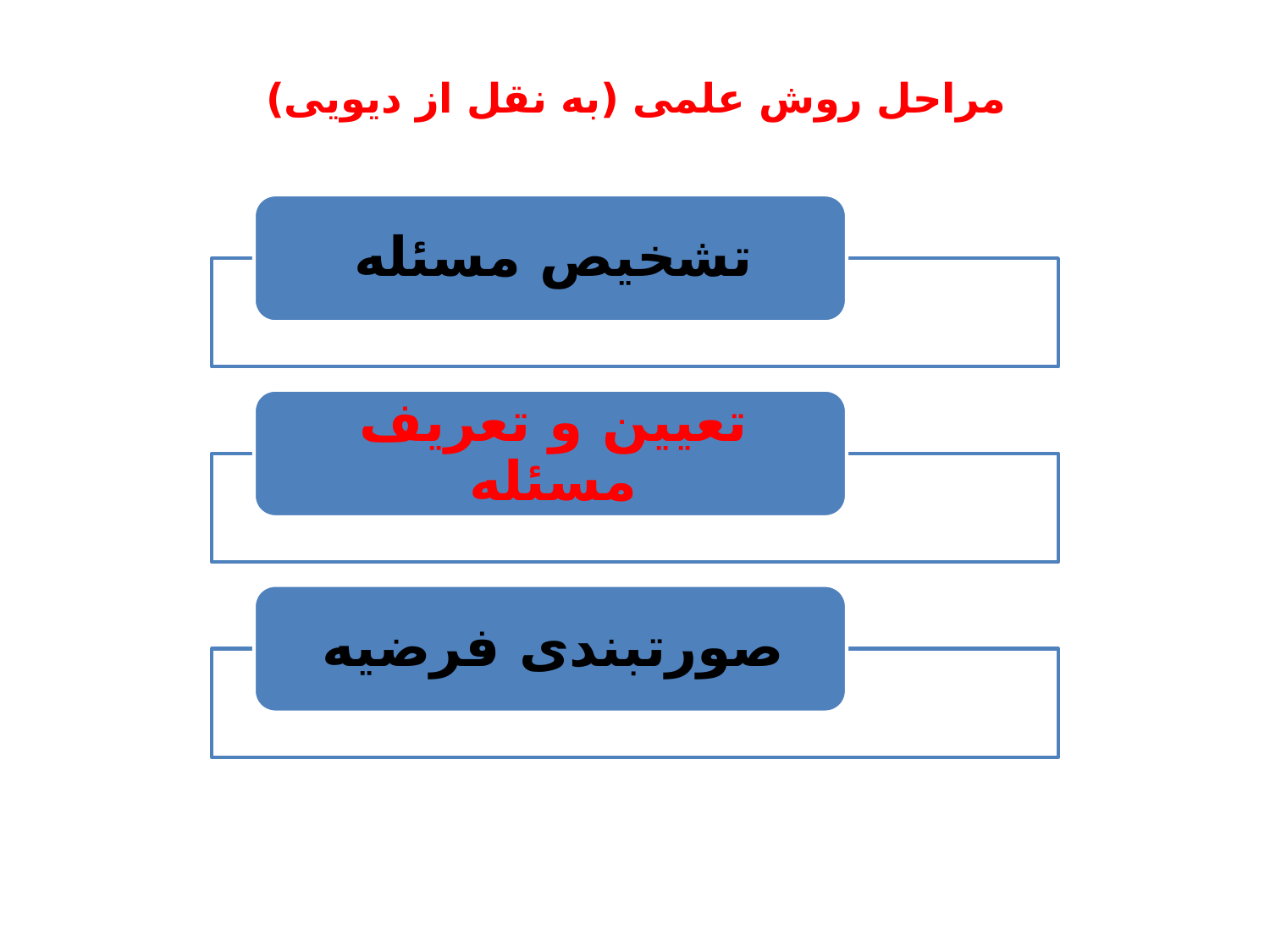

# مراحل روش علمی (به نقل از دیویی)
تشخیص مسئله
تعیین و تعریف مسئله
صورتبندی فرضیه